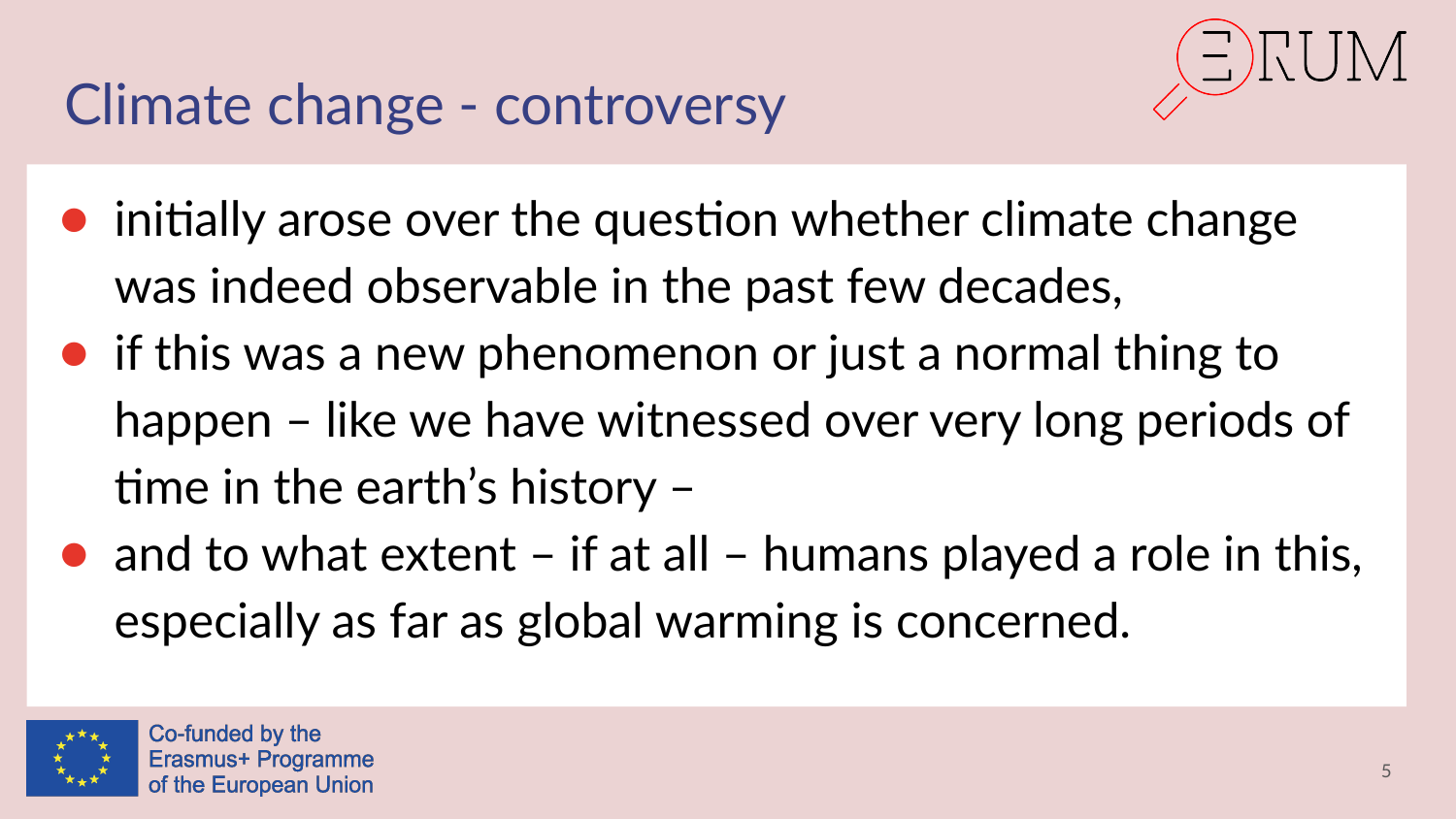

# Climate change - controversy
initially arose over the question whether climate change was indeed observable in the past few decades,
if this was a new phenomenon or just a normal thing to happen – like we have witnessed over very long periods of time in the earth’s history –
and to what extent – if at all – humans played a role in this, especially as far as global warming is concerned.

5